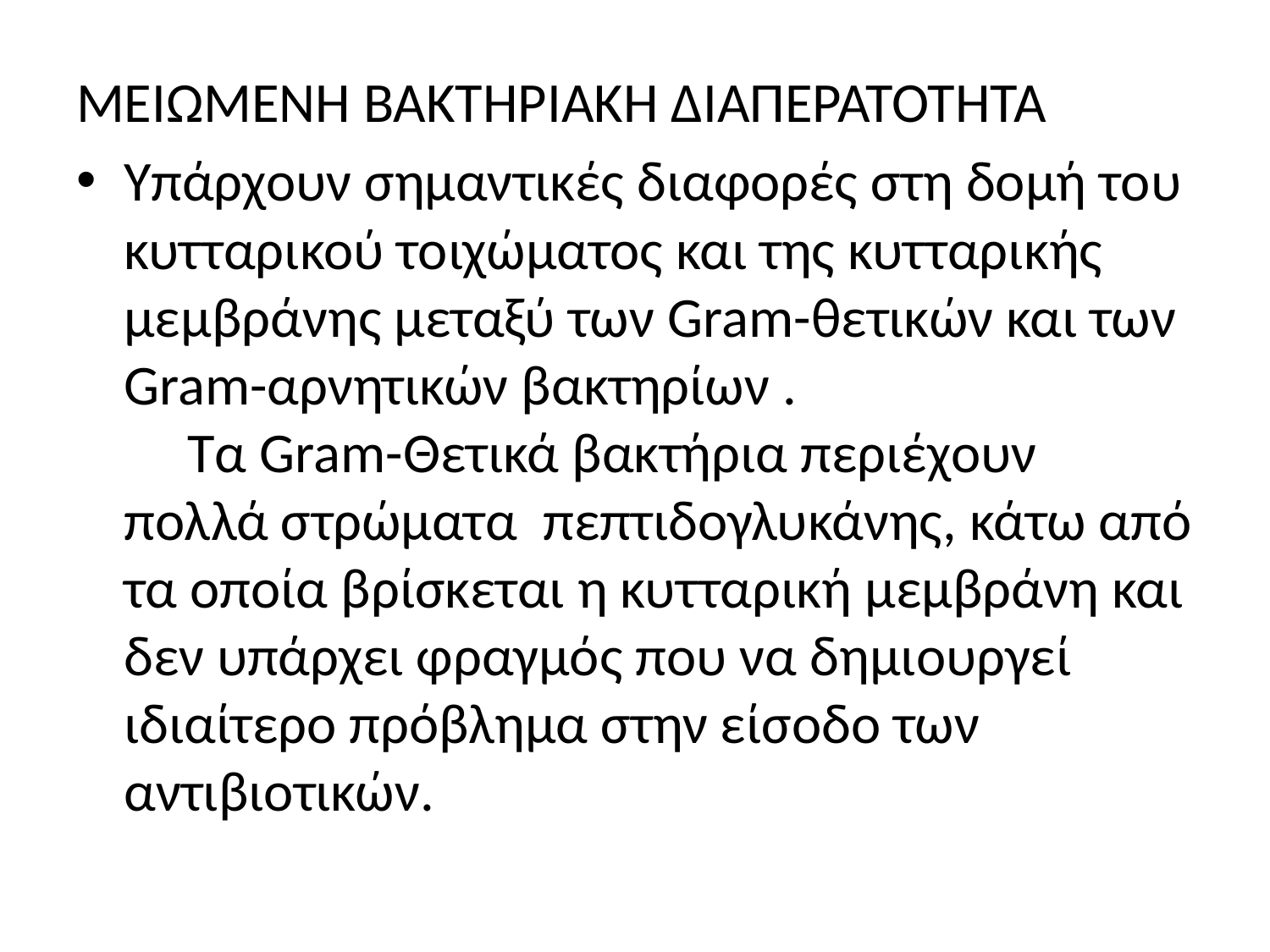

ΜΕΙΩΜΕΝΗ ΒΑΚΤΗΡΙΑΚΗ ΔΙΑΠΕΡΑΤΟΤΗΤΑ
Υπάρχουν σημαντικές διαφορές στη δομή του κυτταρικού τοιχώματος και της κυτταρικής μεμβράνης μεταξύ των Gram-θετικών και των Gram-αρνητικών βακτηρίων .                                     Τα Gram-Θετικά βακτήρια περιέχουν πολλά στρώματα  πεπτιδογλυκάνης, κάτω από τα οποία βρίσκεται η κυτταρική μεμβράνη και δεν υπάρχει φραγμός που να δημιουργεί ιδιαίτερο πρόβλημα στην είσοδο των αντιβιοτικών.